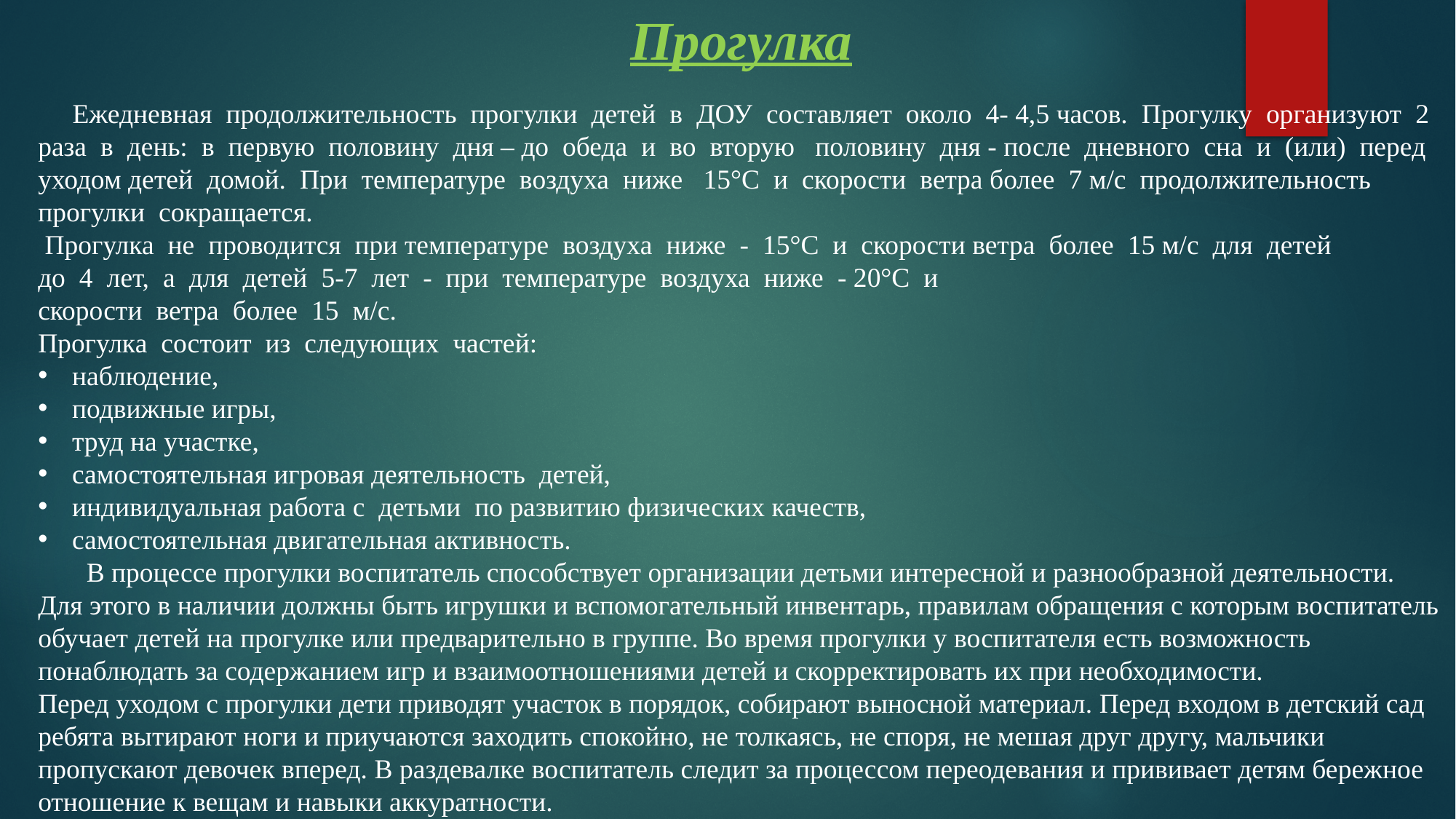

Прогулка

     Ежедневная  продолжительность  прогулки  детей  в  ДОУ  составляет  около  4- 4,5 часов.  Прогулку  организуют  2  раза  в  день:  в  первую  половину  дня – до  обеда  и  во  вторую   половину  дня - после  дневного  сна  и  (или)  перед  уходом детей  домой.  При  температуре  воздуха  ниже   15°С  и  скорости  ветра более  7 м/с  продолжительность  прогулки  сокращается.
 Прогулка  не  проводится  при температуре  воздуха  ниже  -  15°С  и  скорости ветра  более  15 м/с  для  детей 
до  4  лет,  а  для  детей  5-7  лет  -  при  температуре  воздуха  ниже  - 20°С  и 
скорости  ветра  более  15  м/с.
Прогулка  состоит  из  следующих  частей:
наблюдение,
подвижные игры,
труд на участке,
самостоятельная игровая деятельность  детей,
индивидуальная работа с  детьми  по развитию физических качеств,
самостоятельная двигательная активность.
       В процессе прогулки воспитатель способствует организации детьми интересной и разнообразной деятельности. Для этого в наличии должны быть игрушки и вспомогательный инвентарь, правилам обращения с которым воспитатель обучает детей на прогулке или предварительно в группе. Во время прогулки у воспитателя есть возможность понаблюдать за содержанием игр и взаимоотношениями детей и скорректировать их при необходимости.
Перед уходом с прогулки дети приводят участок в порядок, собирают выносной материал. Перед входом в детский сад ребята вытирают ноги и приучаются заходить спокойно, не толкаясь, не споря, не мешая друг другу, мальчики пропускают девочек вперед. В раздевалке воспитатель следит за процессом переодевания и прививает детям бережное отношение к вещам и навыки аккуратности.